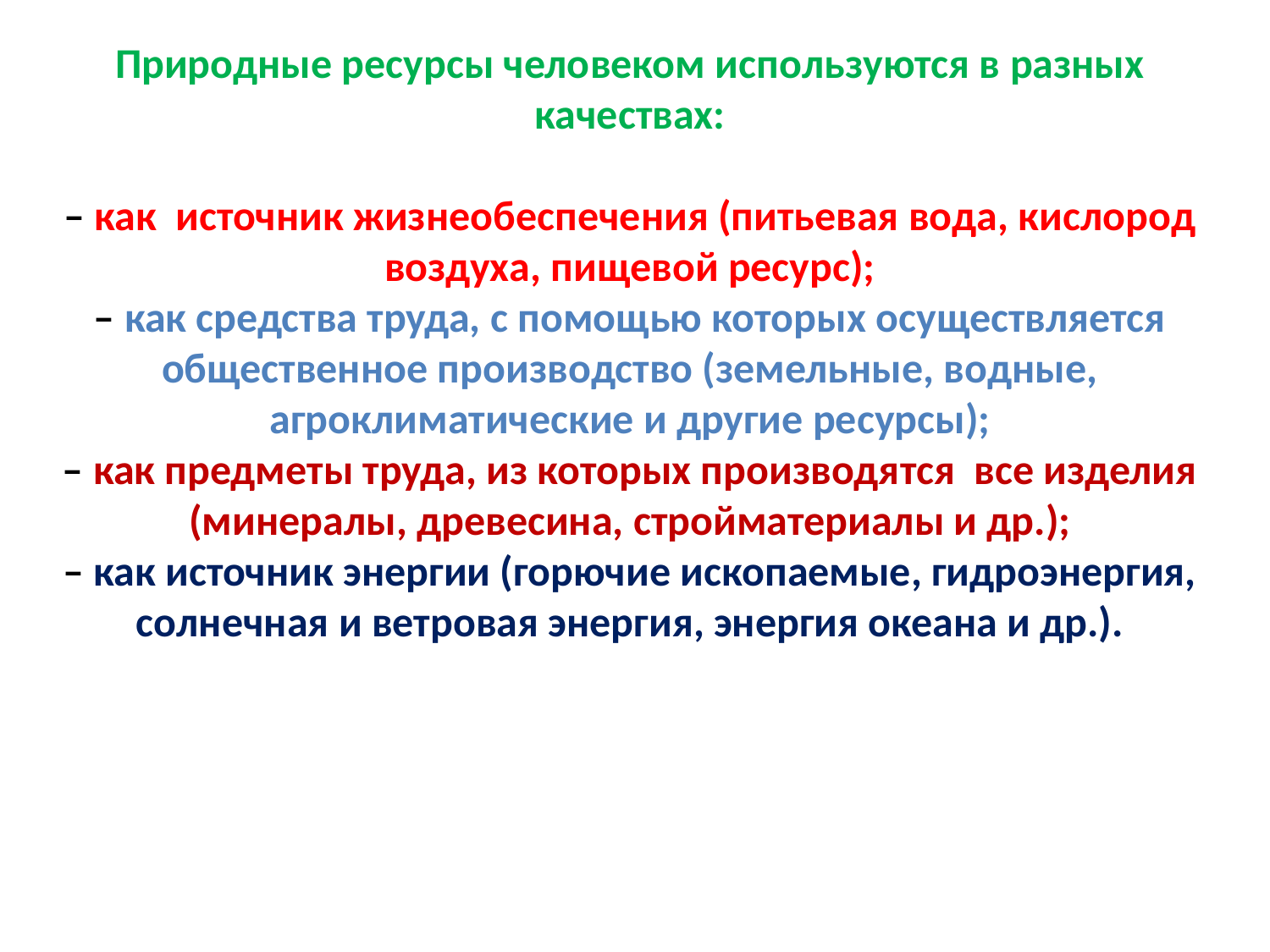

Природные ресурсы человеком используются в разных качествах:

– как  источник жизнеобеспечения (питьевая вода, кислород воздуха, пищевой ресурс);
– как средства труда, с помощью которых осуществляется общественное производство (земельные, водные, агроклиматические и другие ресурсы);
– как предметы труда, из которых производятся  все изделия (минералы, древесина, стройматериалы и др.);
– как источник энергии (горючие ископаемые, гидроэнергия, солнечная и ветровая энергия, энергия океана и др.).